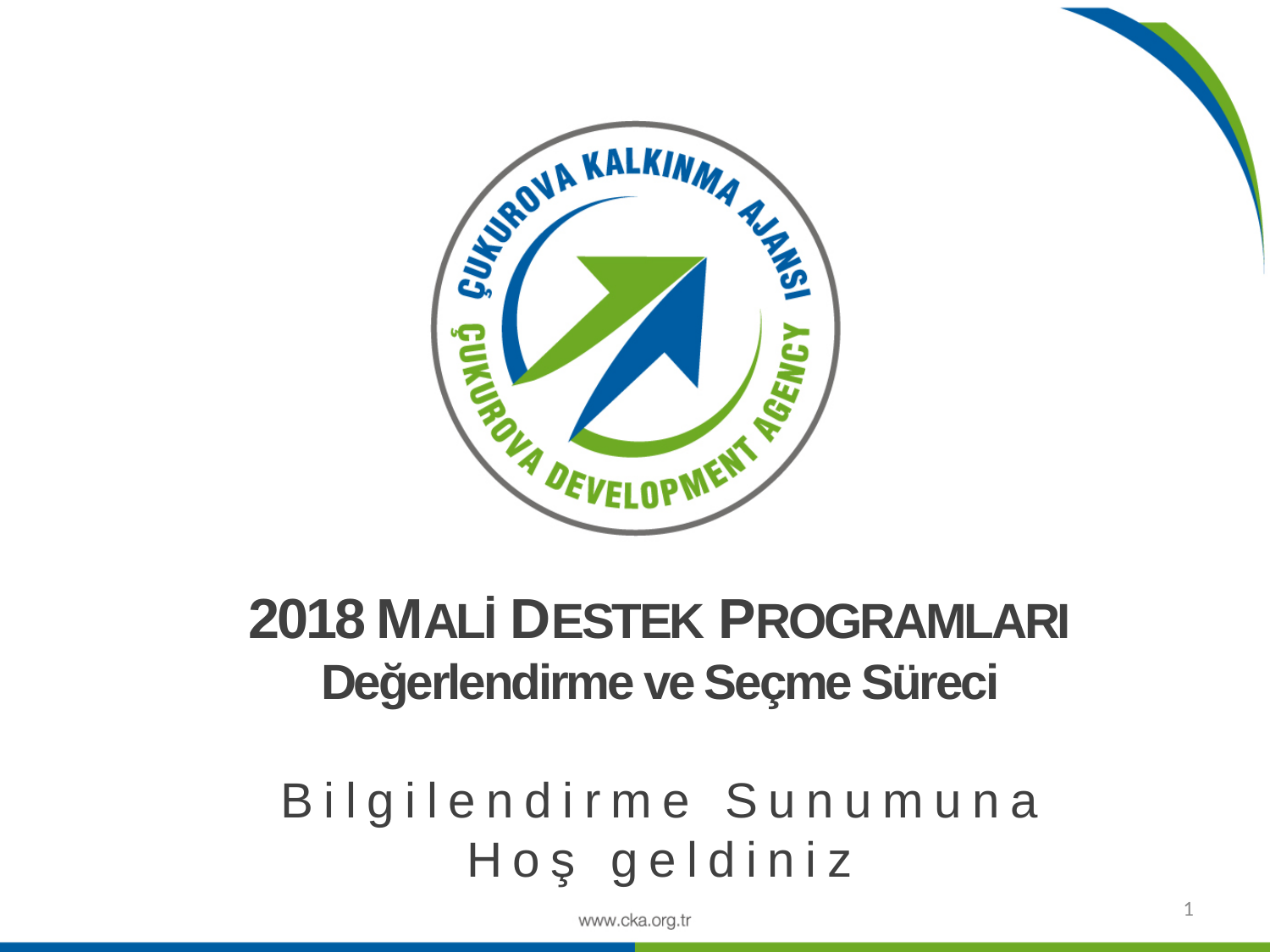

2018 MALİ DESTEK PROGRAMLARI
Değerlendirme ve Seçme Süreci

Bilgilendirme Sunumuna
Hoş geldiniz
1